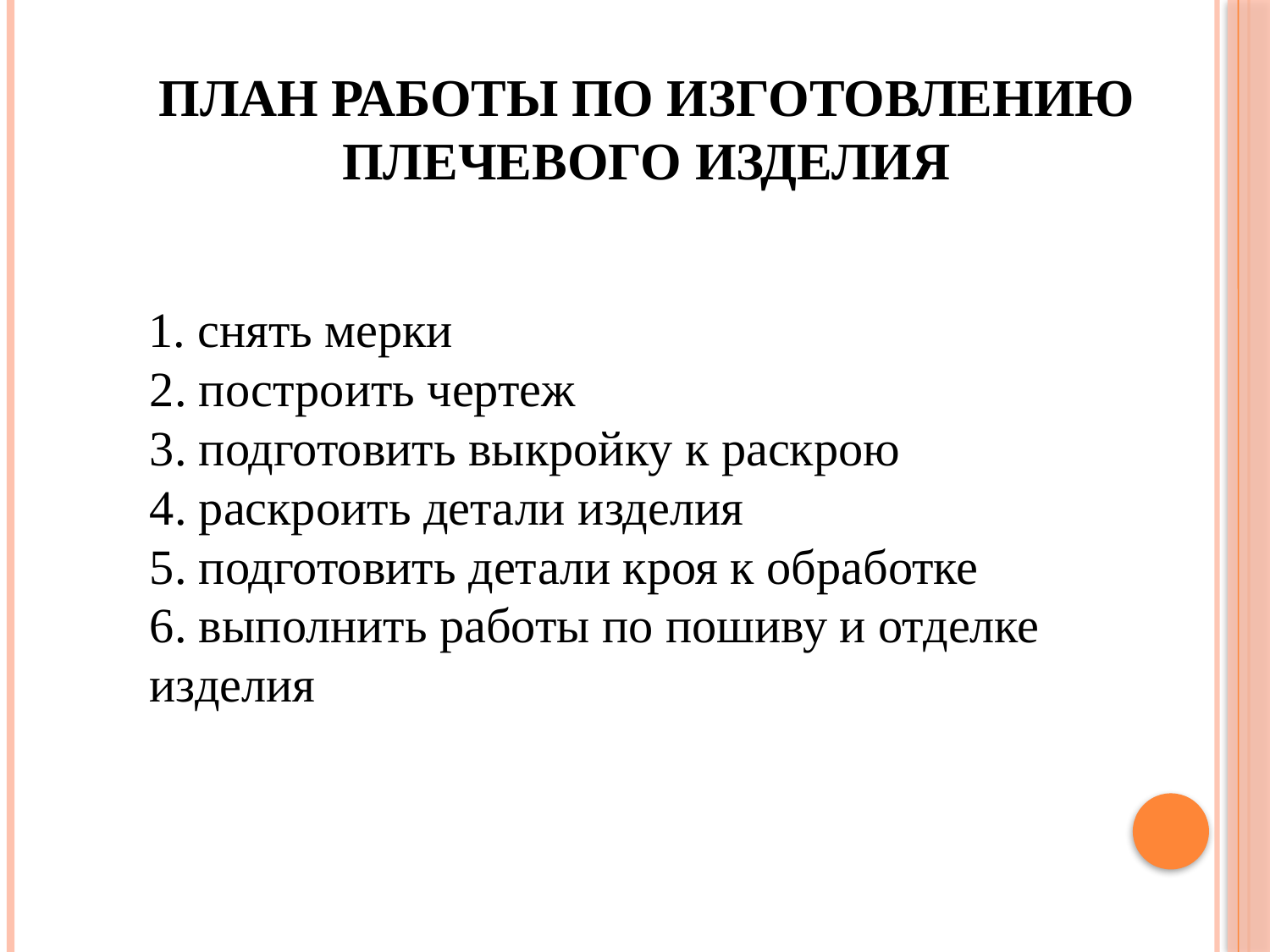

# План работы по изготовлению плечевого изделия

   1. снять мерки
2. построить чертеж
3. подготовить выкройку к раскрою
4. раскроить детали изделия
5. подготовить детали кроя к обработке
6. выполнить работы по пошиву и отделке изделия